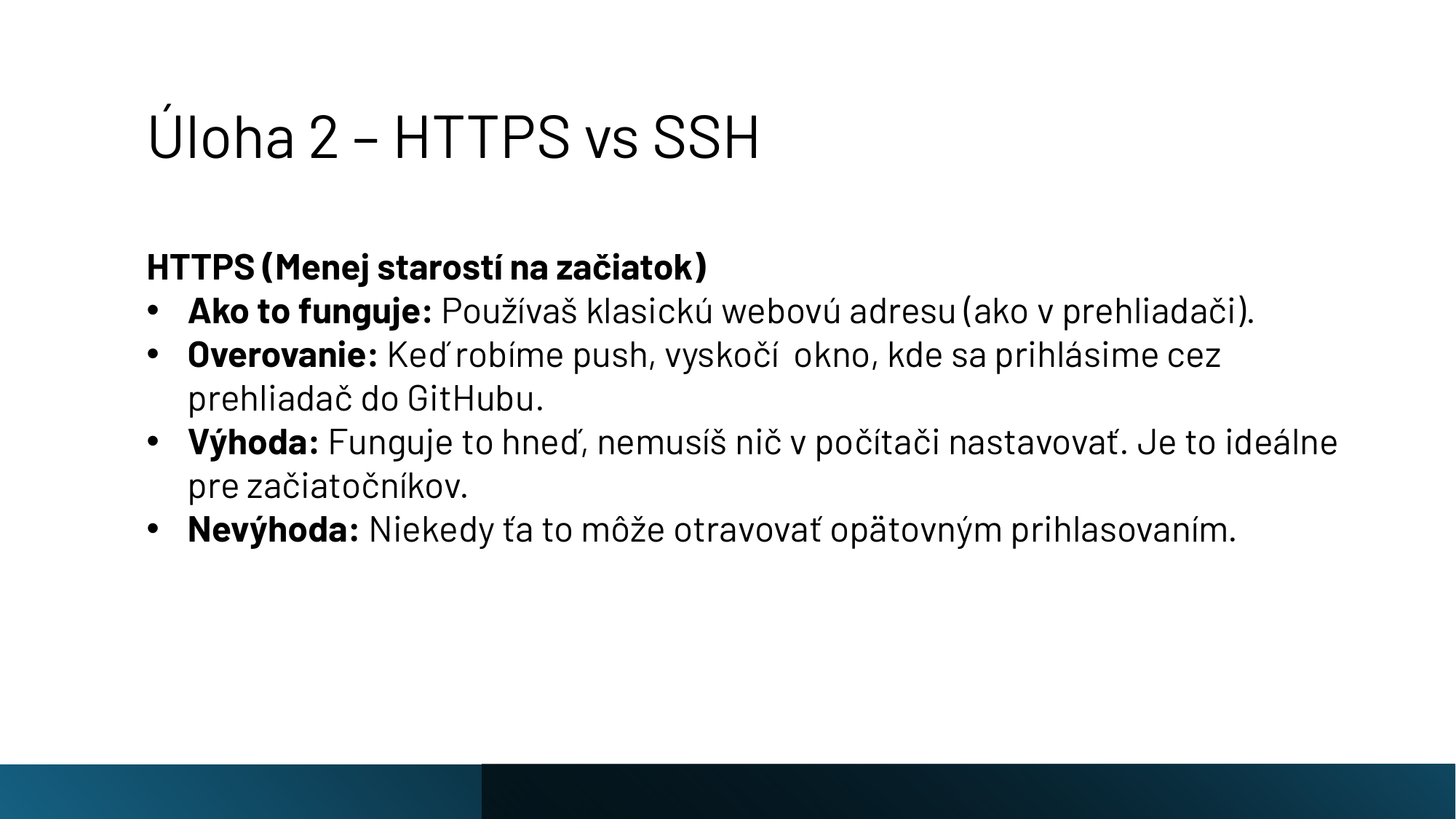

# Úloha 2 – HTTPS vs SSH
HTTPS (Menej starostí na začiatok)
Ako to funguje: Používaš klasickú webovú adresu (ako v prehliadači).
Overovanie: Keď robíme push, vyskočí  okno, kde sa prihlásime cez prehliadač do GitHubu.
Výhoda: Funguje to hneď, nemusíš nič v počítači nastavovať. Je to ideálne pre začiatočníkov.
Nevýhoda: Niekedy ťa to môže otravovať opätovným prihlasovaním.